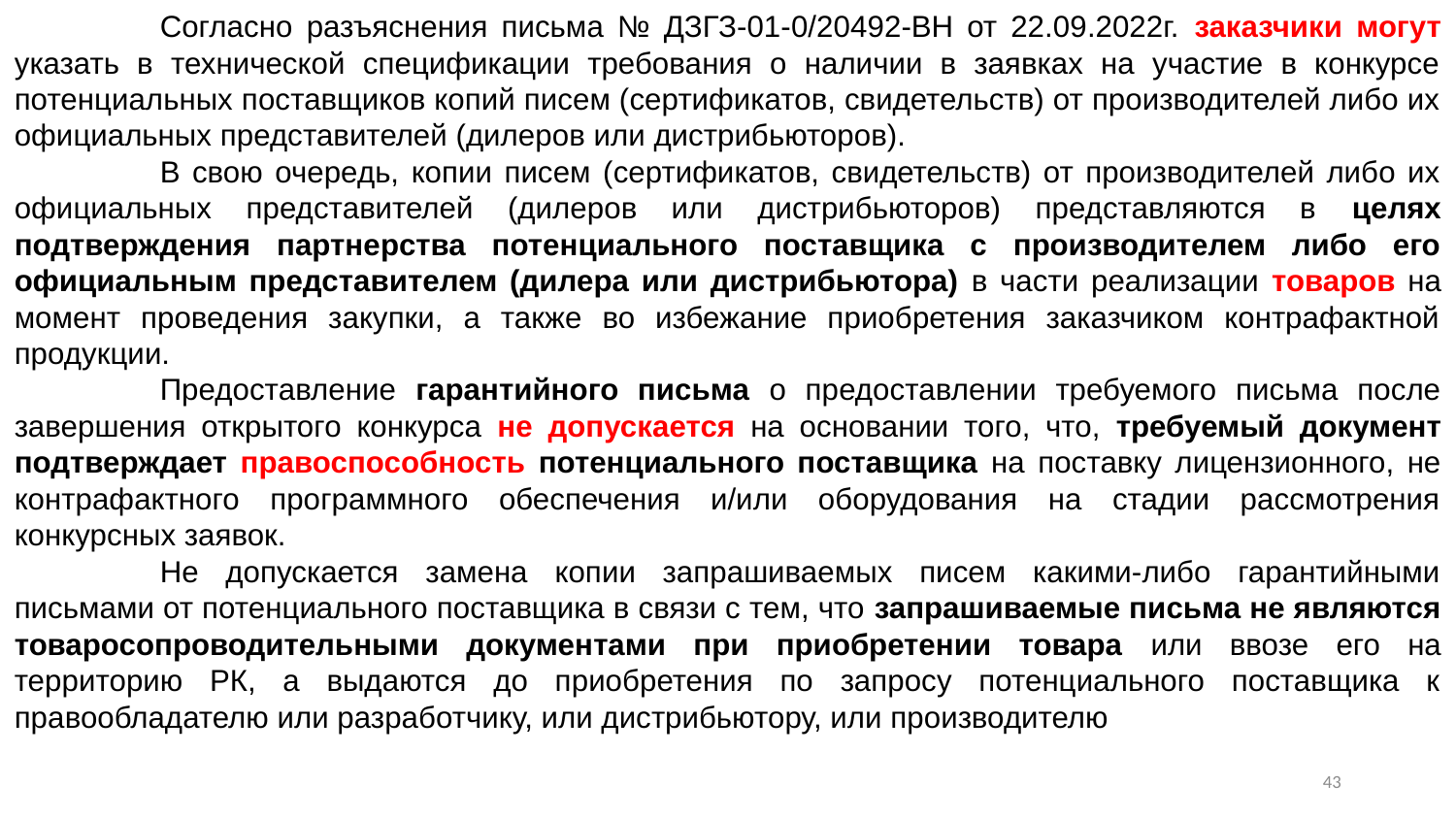

Согласно разъяснения письма № ДЗГЗ-01-0/20492-ВН от 22.09.2022г. заказчики могут указать в технической спецификации требования о наличии в заявках на участие в конкурсе потенциальных поставщиков копий писем (сертификатов, свидетельств) от производителей либо их официальных представителей (дилеров или дистрибьюторов).
	В свою очередь, копии писем (сертификатов, свидетельств) от производителей либо их официальных представителей (дилеров или дистрибьюторов) представляются в целях подтверждения партнерства потенциального поставщика с производителем либо его официальным представителем (дилера или дистрибьютора) в части реализации товаров на момент проведения закупки, а также во избежание приобретения заказчиком контрафактной продукции.
	Предоставление гарантийного письма о предоставлении требуемого письма после завершения открытого конкурса не допускается на основании того, что, требуемый документ подтверждает правоспособность потенциального поставщика на поставку лицензионного, не контрафактного программного обеспечения и/или оборудования на стадии рассмотрения конкурсных заявок.
	Не допускается замена копии запрашиваемых писем какими-либо гарантийными письмами от потенциального поставщика в связи с тем, что запрашиваемые письма не являются товаросопроводительными документами при приобретении товара или ввозе его на территорию РК, а выдаются до приобретения по запросу потенциального поставщика к правообладателю или разработчику, или дистрибьютору, или производителю
43